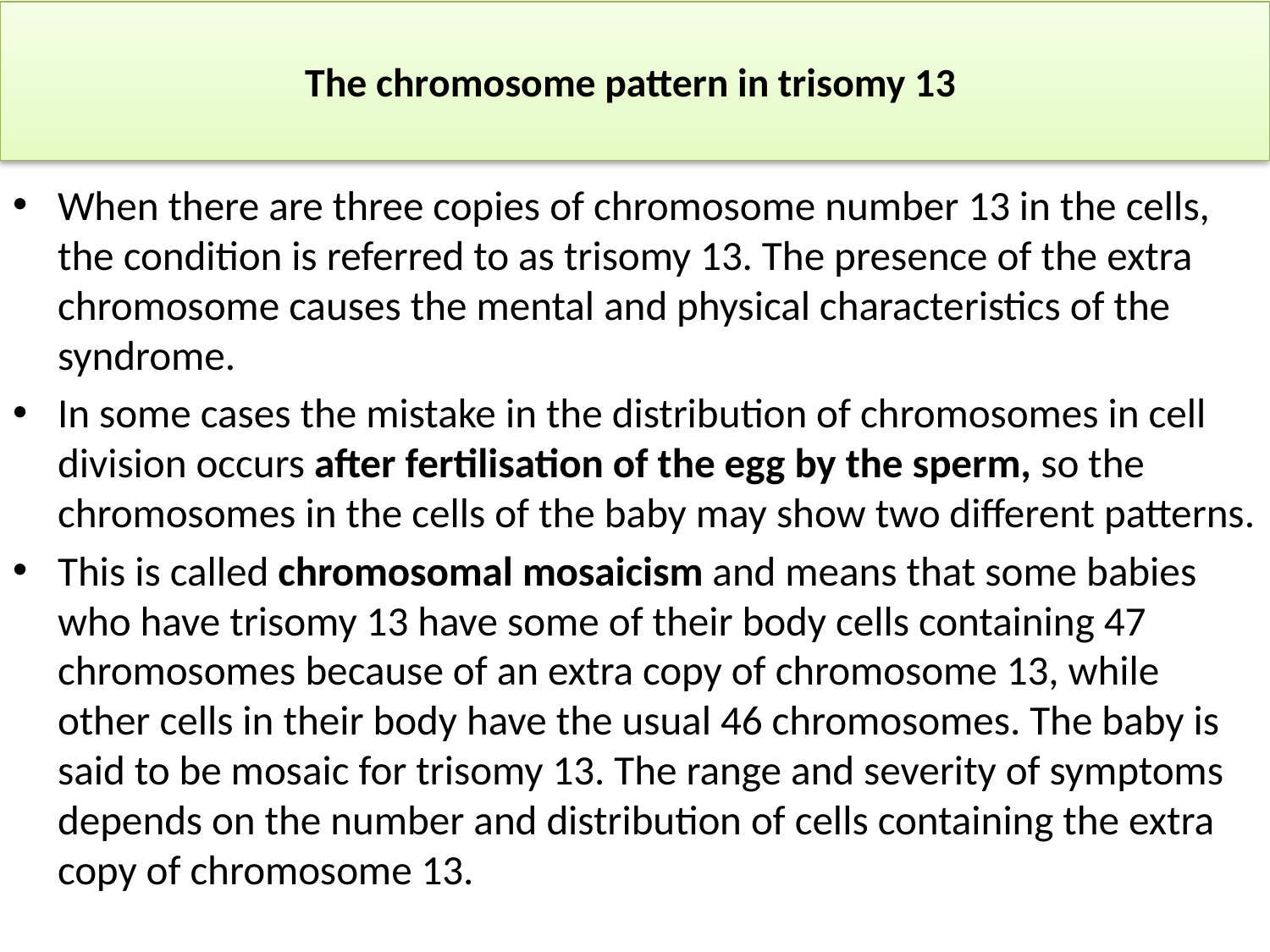

# The chromosome pattern in trisomy 13

When there are three copies of chromosome number 13 in the cells, the condition is referred to as trisomy 13. The presence of the extra chromosome causes the mental and physical characteristics of the syndrome.
In some cases the mistake in the distribution of chromosomes in cell division occurs after fertilisation of the egg by the sperm, so the chromosomes in the cells of the baby may show two different patterns.
This is called chromosomal mosaicism and means that some babies who have trisomy 13 have some of their body cells containing 47 chromosomes because of an extra copy of chromosome 13, while other cells in their body have the usual 46 chromosomes. The baby is said to be mosaic for trisomy 13. The range and severity of symptoms depends on the number and distribution of cells containing the extra copy of chromosome 13.